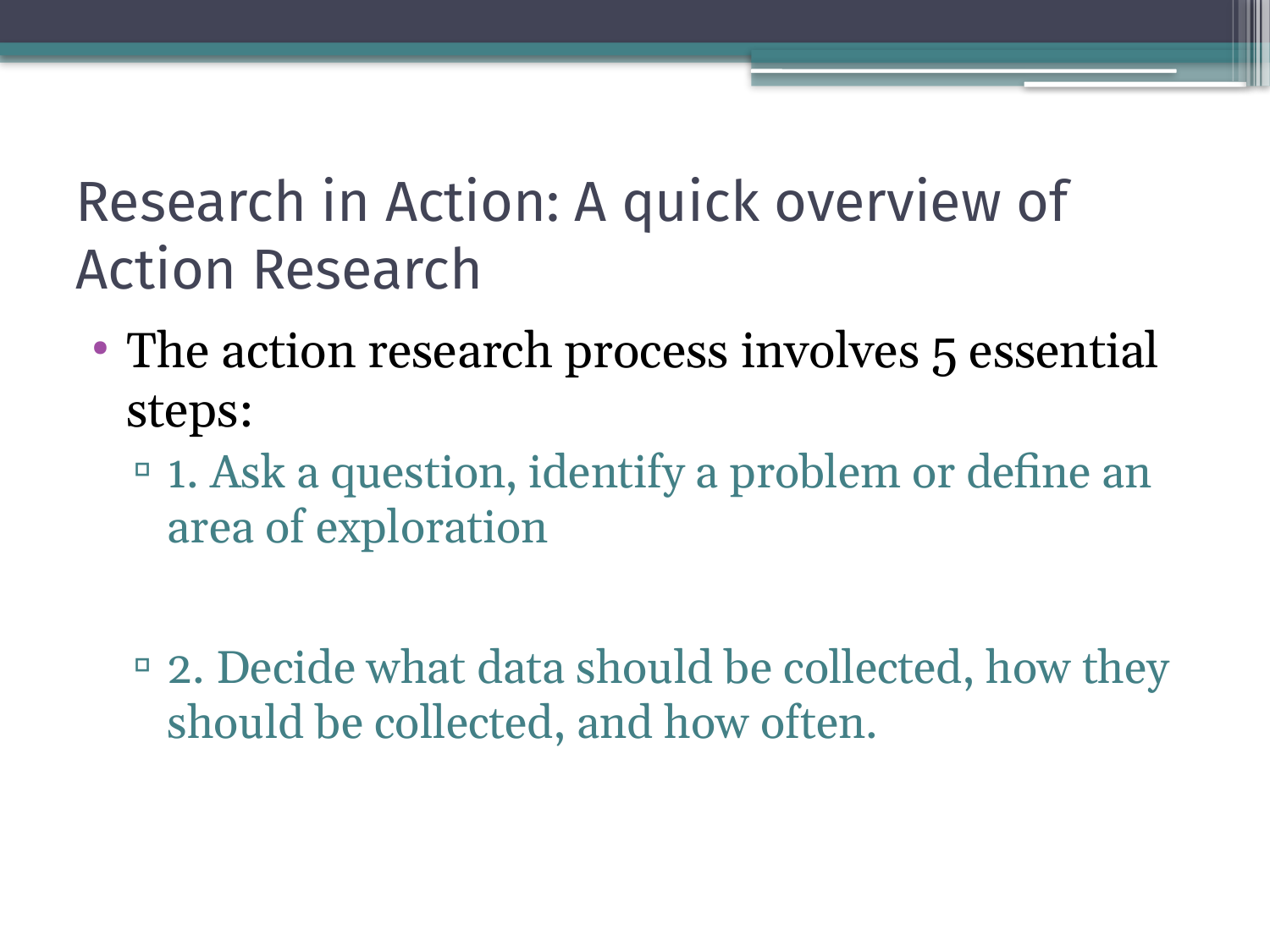

# Research in Action: A quick overview of Action Research
The action research process involves 5 essential steps:
1. Ask a question, identify a problem or define an area of exploration

2. Decide what data should be collected, how they should be collected, and how often.